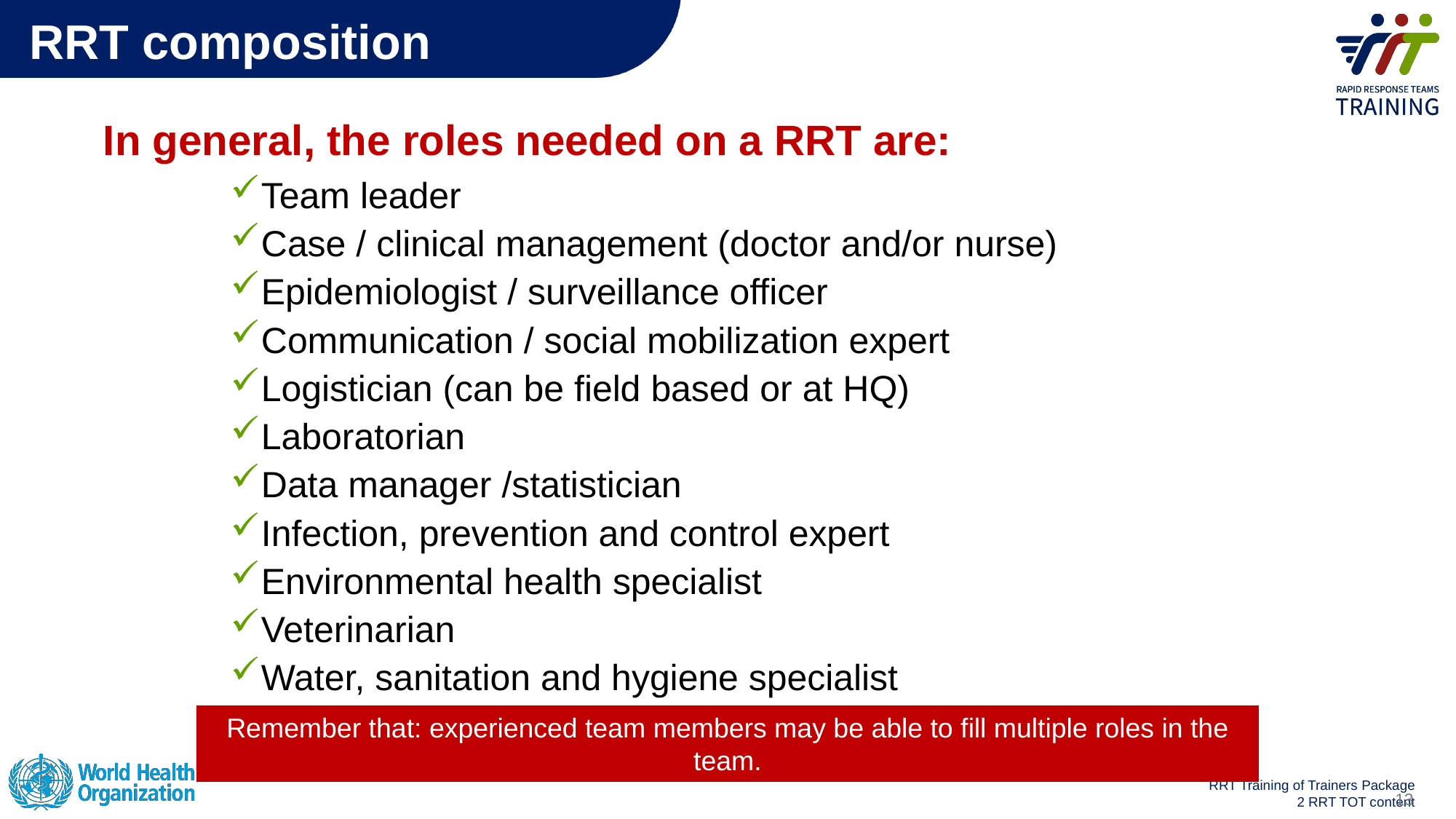

RRT composition
 In general, the roles needed on a RRT are:
Team leader
Case / clinical management (doctor and/or nurse)
Epidemiologist / surveillance officer
Communication / social mobilization expert
Logistician (can be field based or at HQ)
Laboratorian
Data manager /statistician
Infection, prevention and control expert
Environmental health specialist
Veterinarian
Water, sanitation and hygiene specialist
Remember that: experienced team members may be able to fill multiple roles in the team.